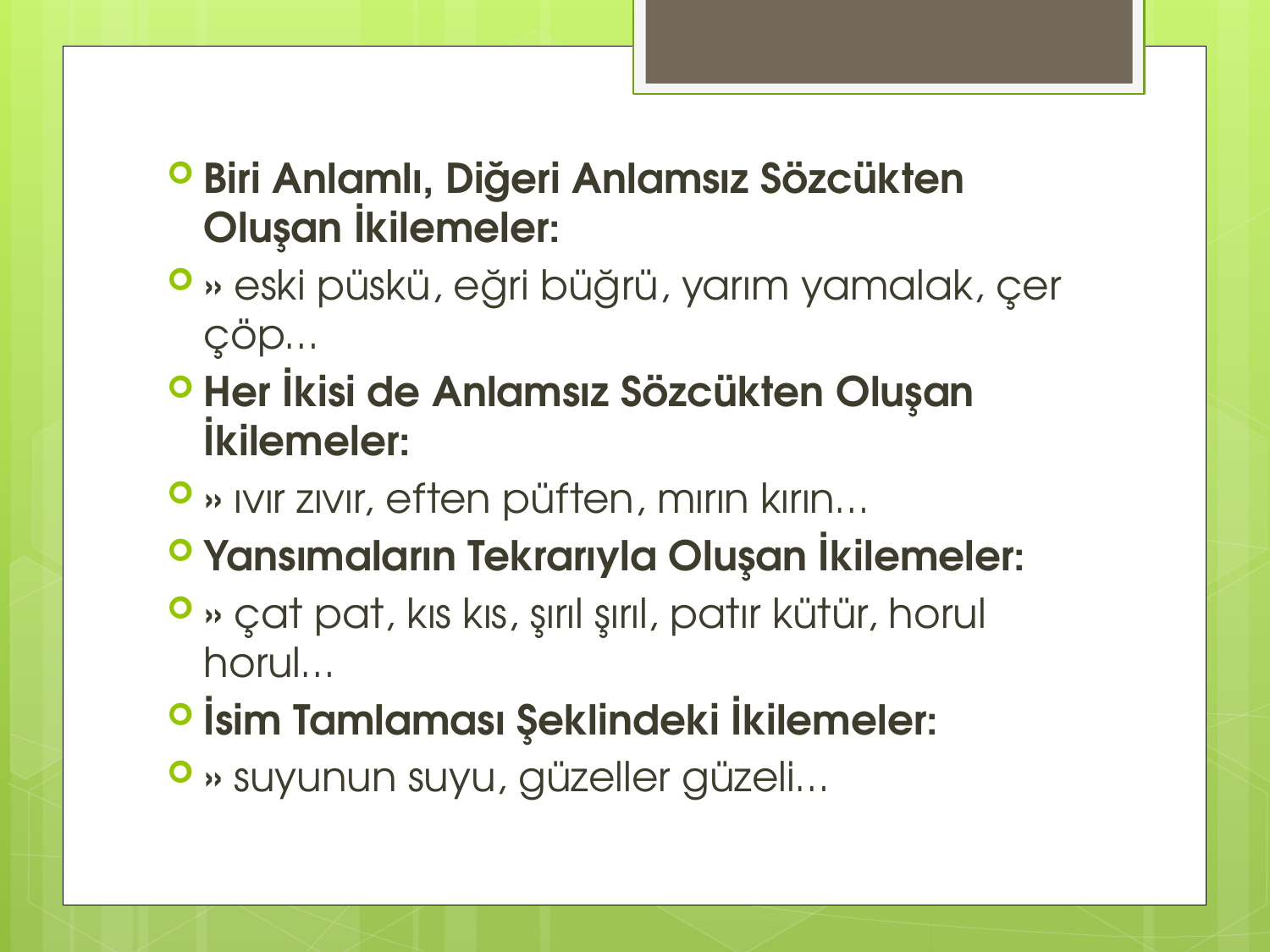

#
Biri Anlamlı, Diğeri Anlamsız Sözcükten Oluşan İkilemeler:
» eski püskü, eğri büğrü, yarım yamalak, çer çöp…
Her İkisi de Anlamsız Sözcükten Oluşan İkilemeler:
» ıvır zıvır, eften püften, mırın kırın…
Yansımaların Tekrarıyla Oluşan İkilemeler:
» çat pat, kıs kıs, şırıl şırıl, patır kütür, horul horul…
İsim Tamlaması Şeklindeki İkilemeler:
» suyunun suyu, güzeller güzeli…